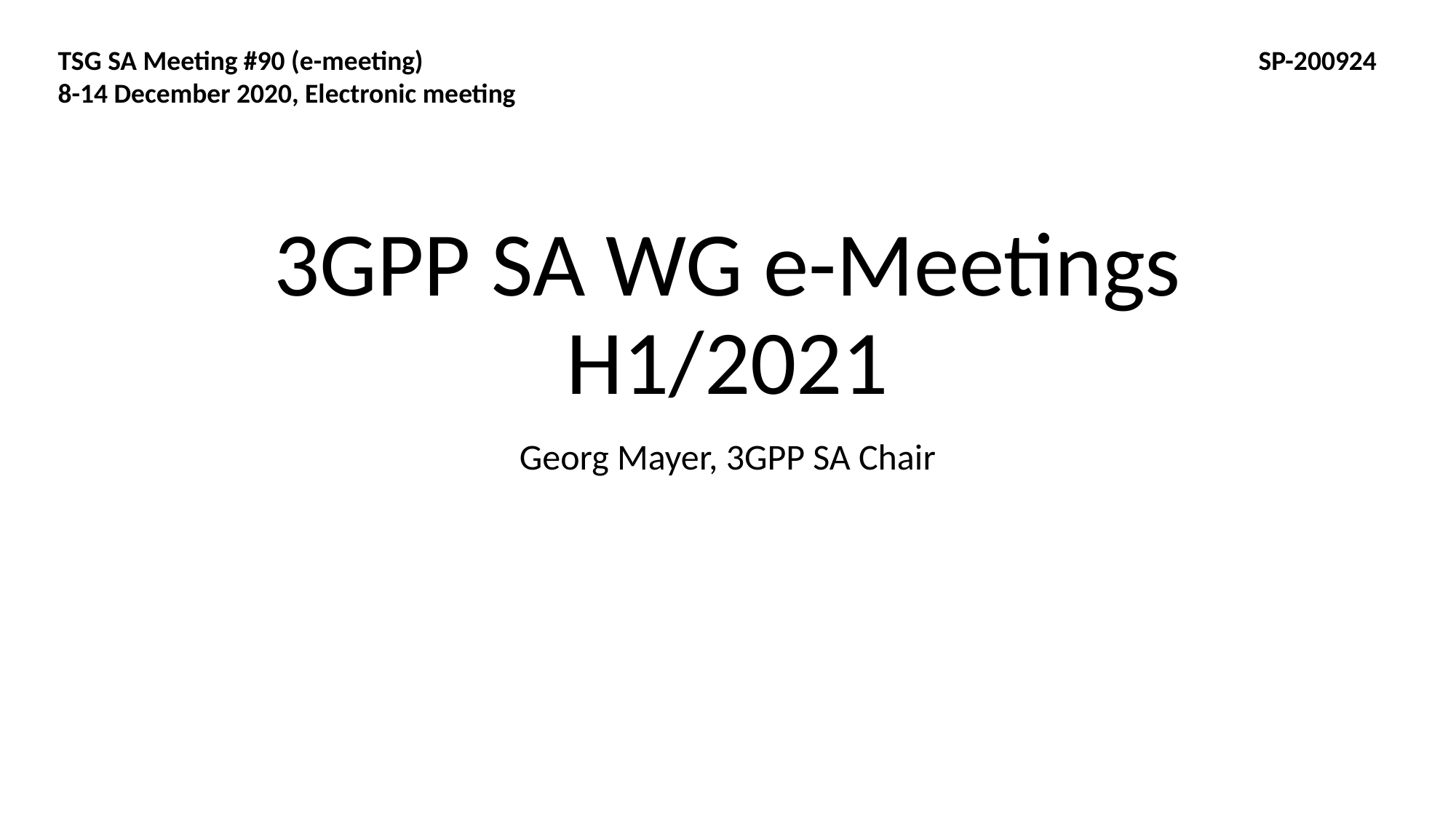

TSG SA Meeting #90 (e-meeting)								SP-200924
8-14 December 2020, Electronic meeting
# 3GPP SA WG e-Meetings H1/2021
Georg Mayer, 3GPP SA Chair